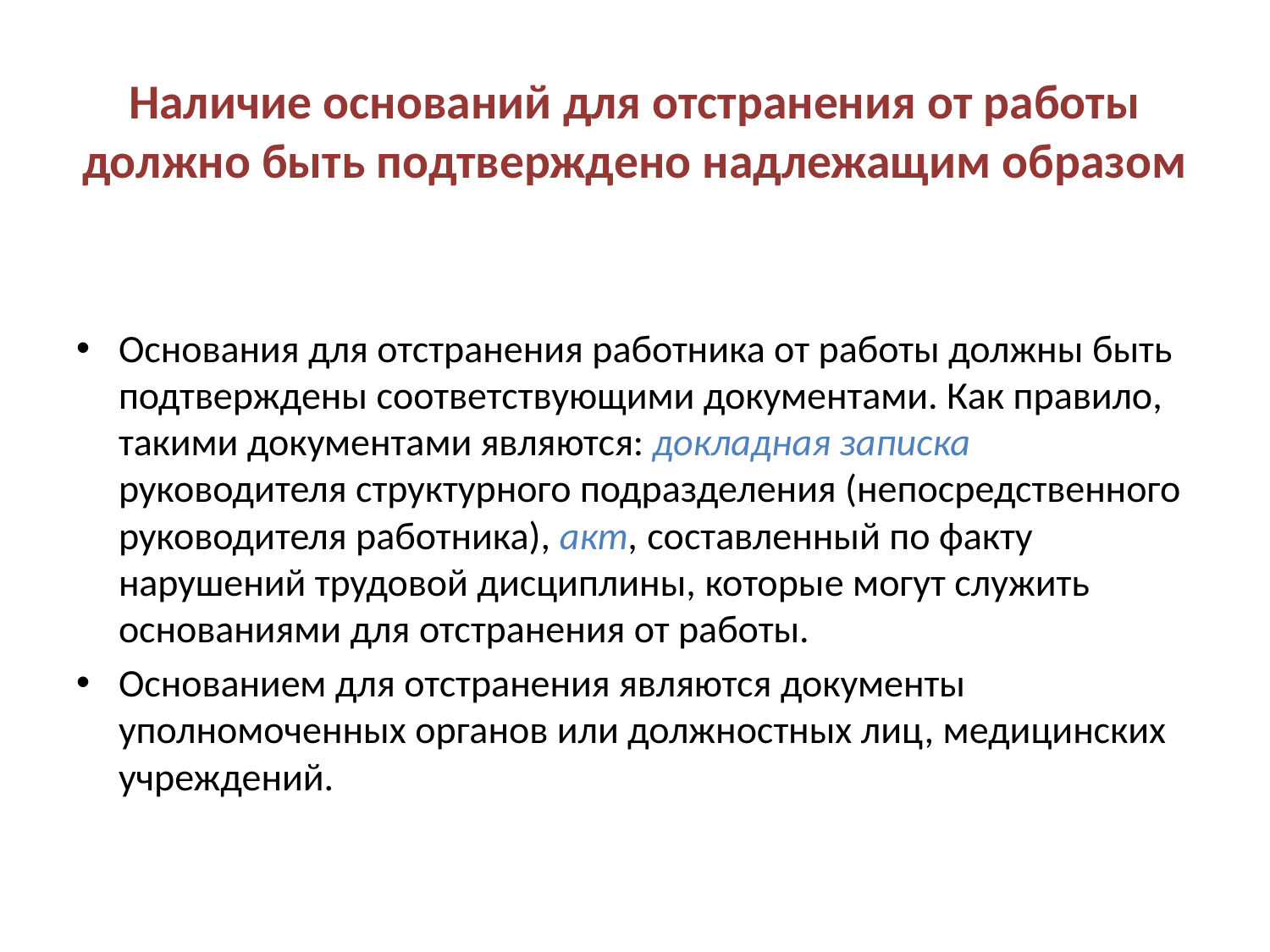

# Наличие оснований для отстранения от работы должно быть подтверждено надлежащим образом
Основания для отстранения работника от работы должны быть подтверждены соответствующими документами. Как правило, такими документами являются: докладная записка руководителя структурного подразделения (непосредственного руководителя работника), акт, составленный по факту нарушений трудовой дисциплины, которые могут служить основаниями для отстранения от работы.
Основанием для отстранения являются документы уполномоченных органов или должностных лиц, медицинских учреждений.